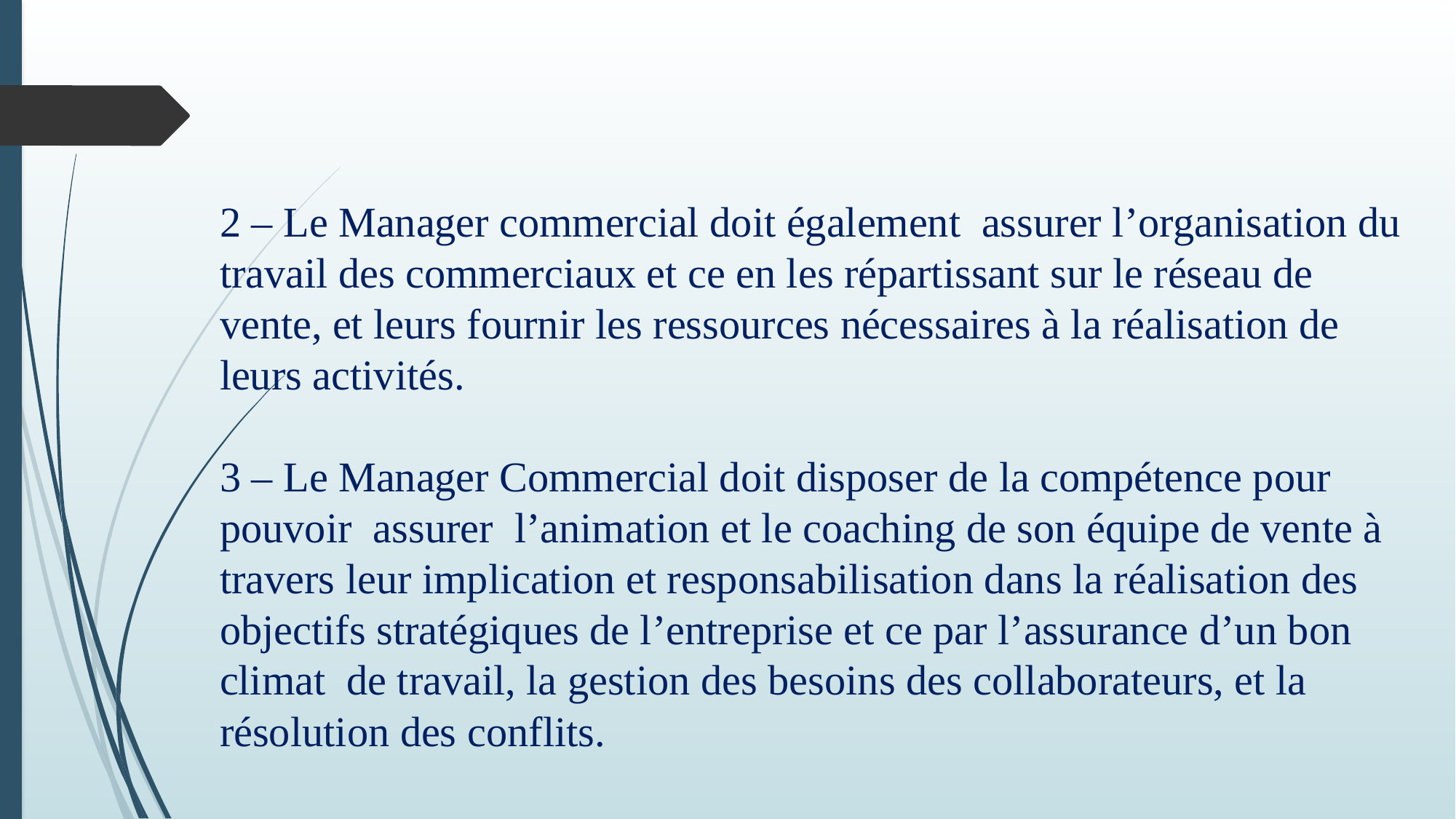

2 – Le Manager commercial doit également  assurer l’organisation du travail des commerciaux et ce en les répartissant sur le réseau de vente, et leurs fournir les ressources nécessaires à la réalisation de leurs activités.

3 – Le Manager Commercial doit disposer de la compétence pour pouvoir  assurer  l’animation et le coaching de son équipe de vente à travers leur implication et responsabilisation dans la réalisation des objectifs stratégiques de l’entreprise et ce par l’assurance d’un bon climat  de travail, la gestion des besoins des collaborateurs, et la résolution des conflits.